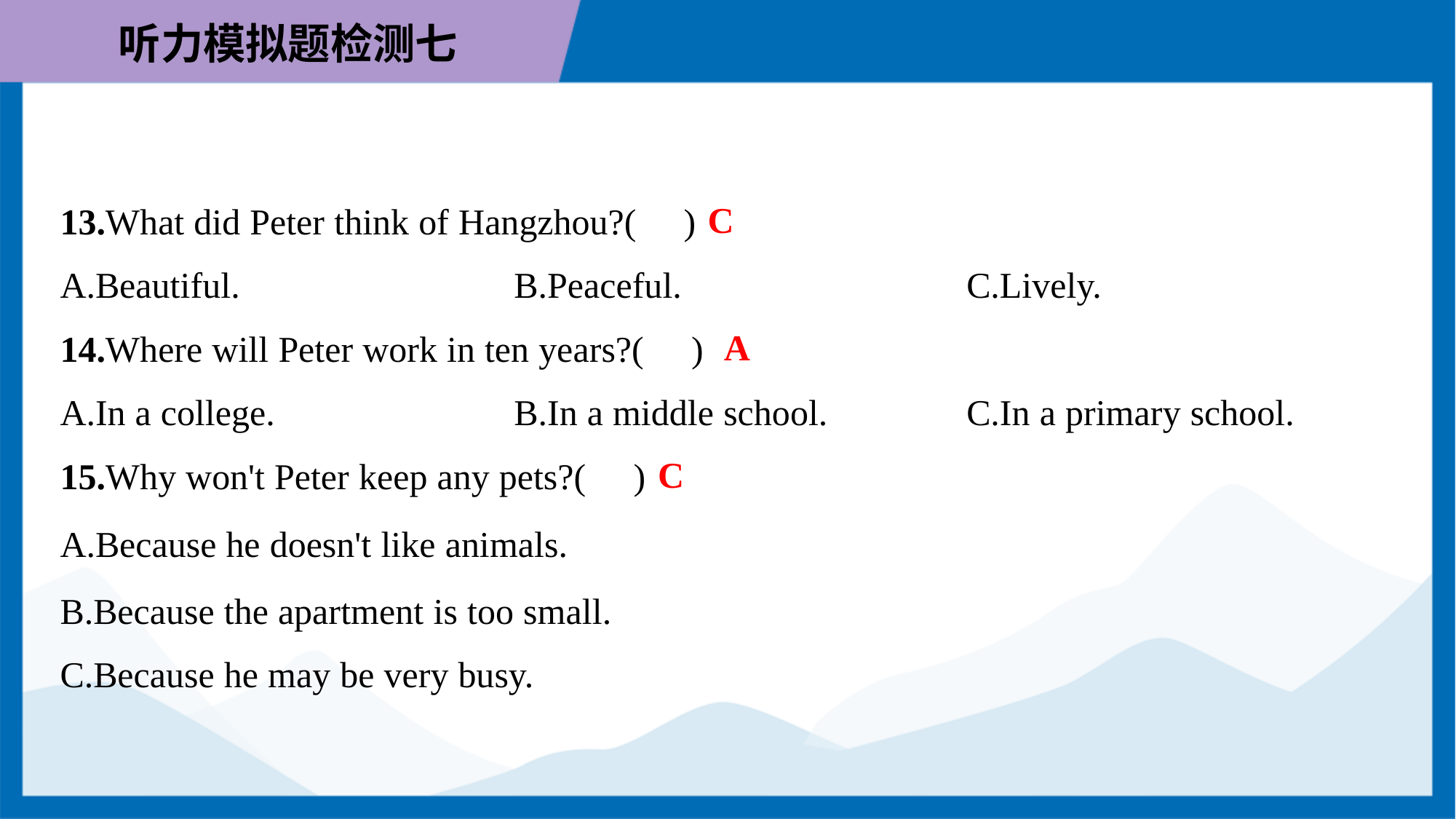

C
13.What did Peter think of Hangzhou?(     )
A.Beautiful.	B.Peaceful.	C.Lively.
A
14.Where will Peter work in ten years?(     )
A.In a college.	B.In a middle school.	C.In a primary school.
C
15.Why won't Peter keep any pets?(     )
A.Because he doesn't like animals.
B.Because the apartment is too small.
C.Because he may be very busy.